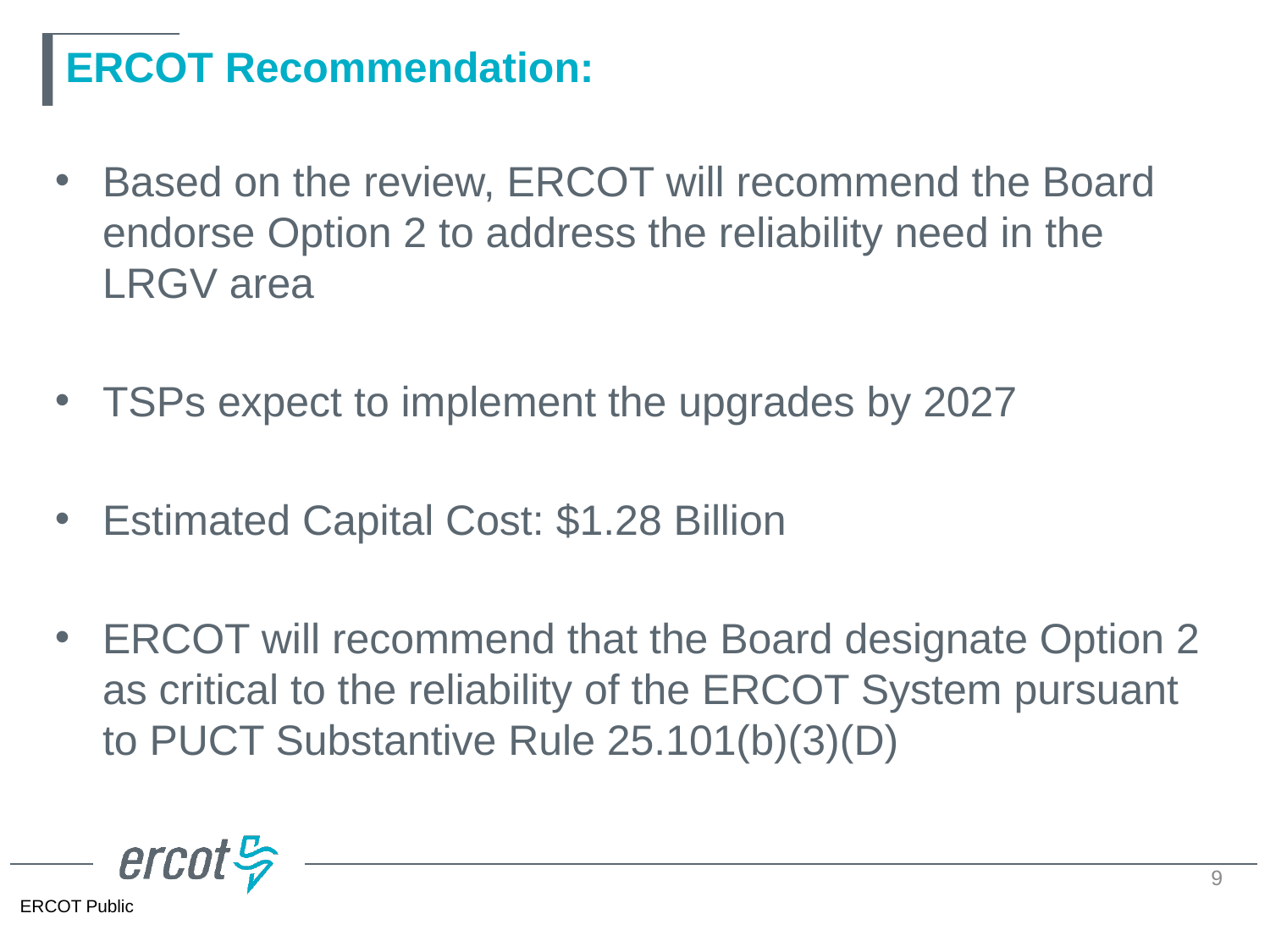

# ERCOT Recommendation:
Based on the review, ERCOT will recommend the Board endorse Option 2 to address the reliability need in the LRGV area

TSPs expect to implement the upgrades by 2027

Estimated Capital Cost: $1.28 Billion

ERCOT will recommend that the Board designate Option 2 as critical to the reliability of the ERCOT System pursuant to PUCT Substantive Rule 25.101(b)(3)(D)

9